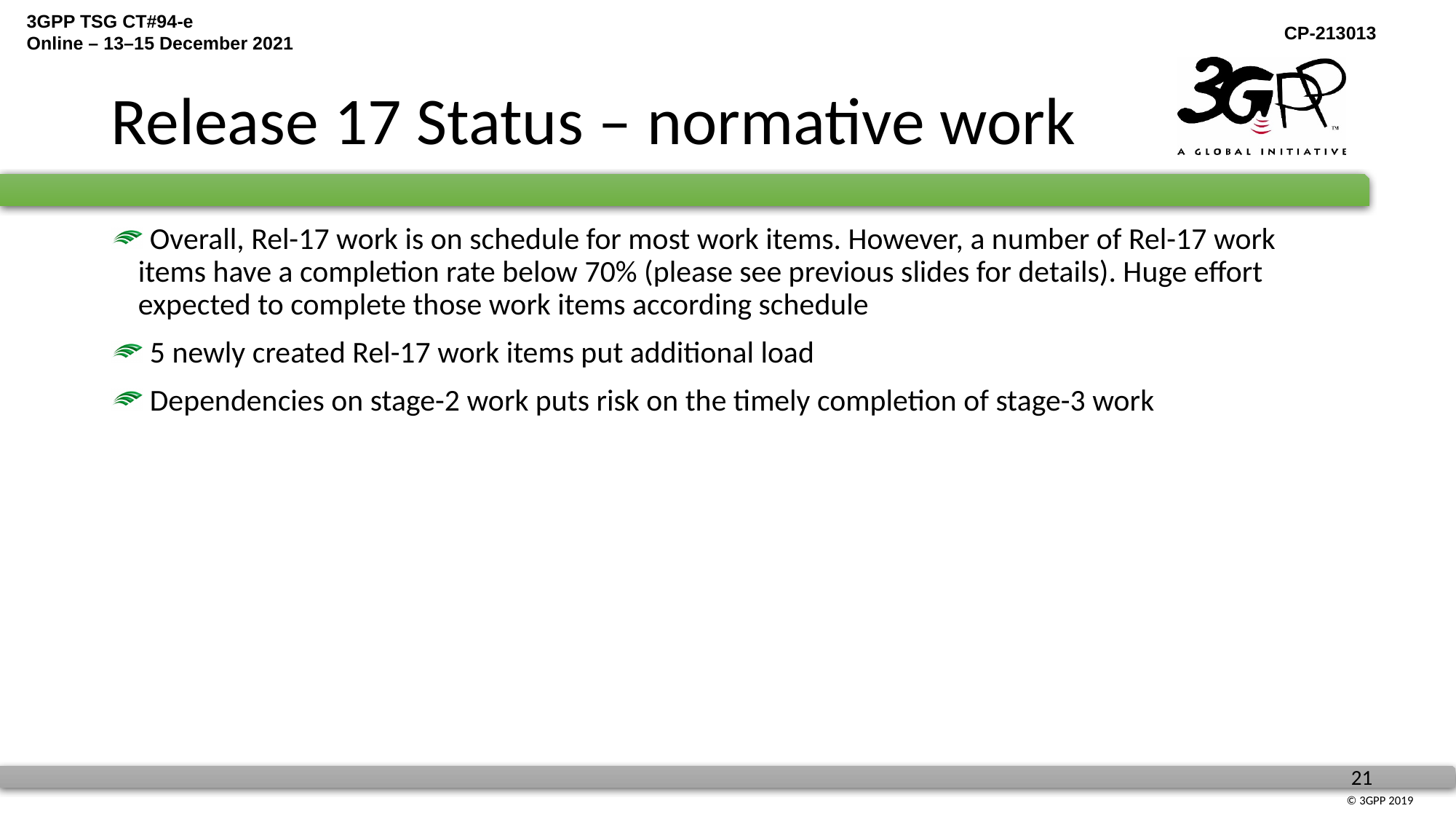

# Release 17 Status – normative work
 Overall, Rel-17 work is on schedule for most work items. However, a number of Rel-17 work items have a completion rate below 70% (please see previous slides for details). Huge effort expected to complete those work items according schedule
 5 newly created Rel-17 work items put additional load
 Dependencies on stage-2 work puts risk on the timely completion of stage-3 work